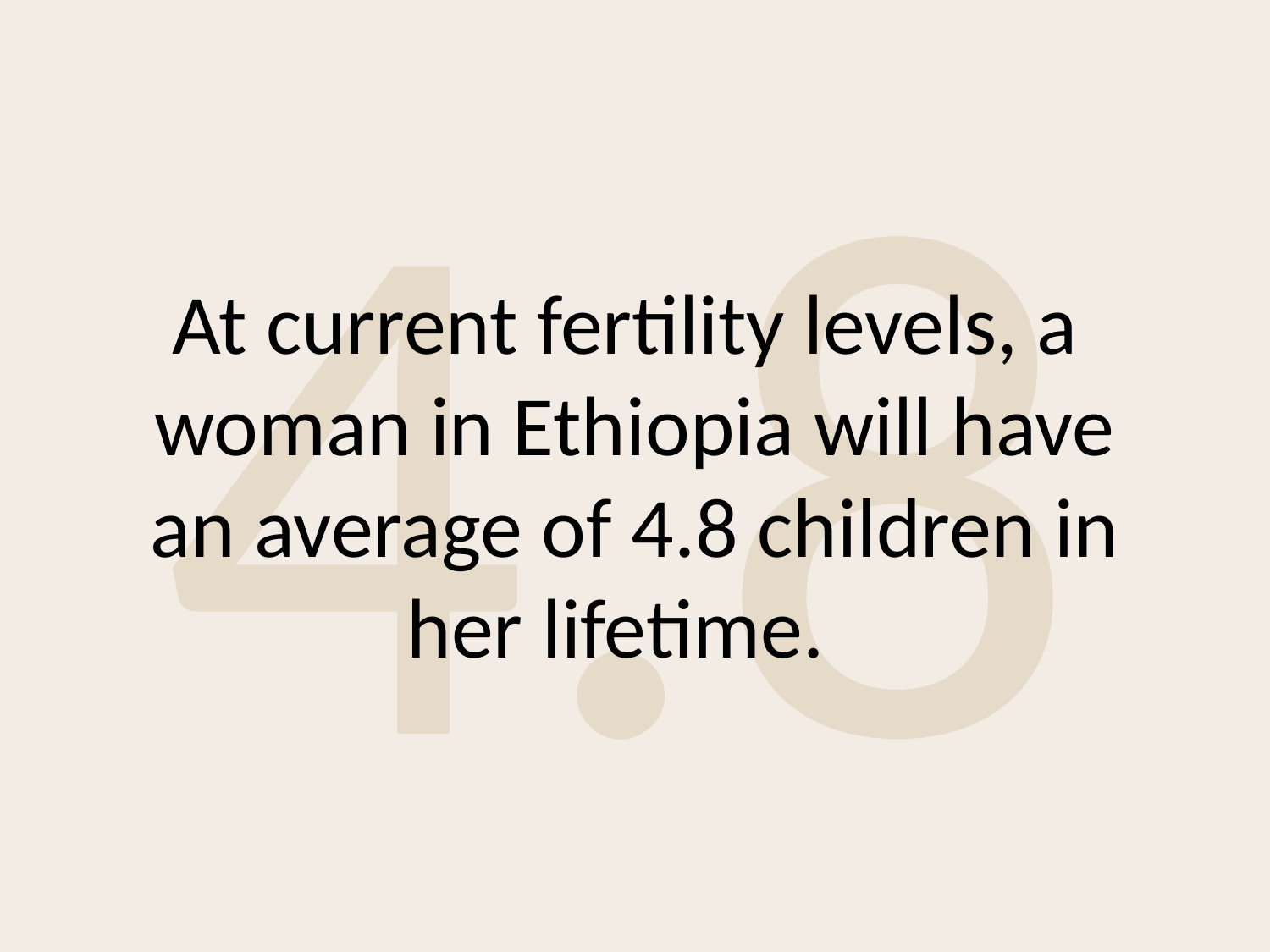

4.8
At current fertility levels, a  woman in Ethiopia will have an average of 4.8 children in her lifetime.